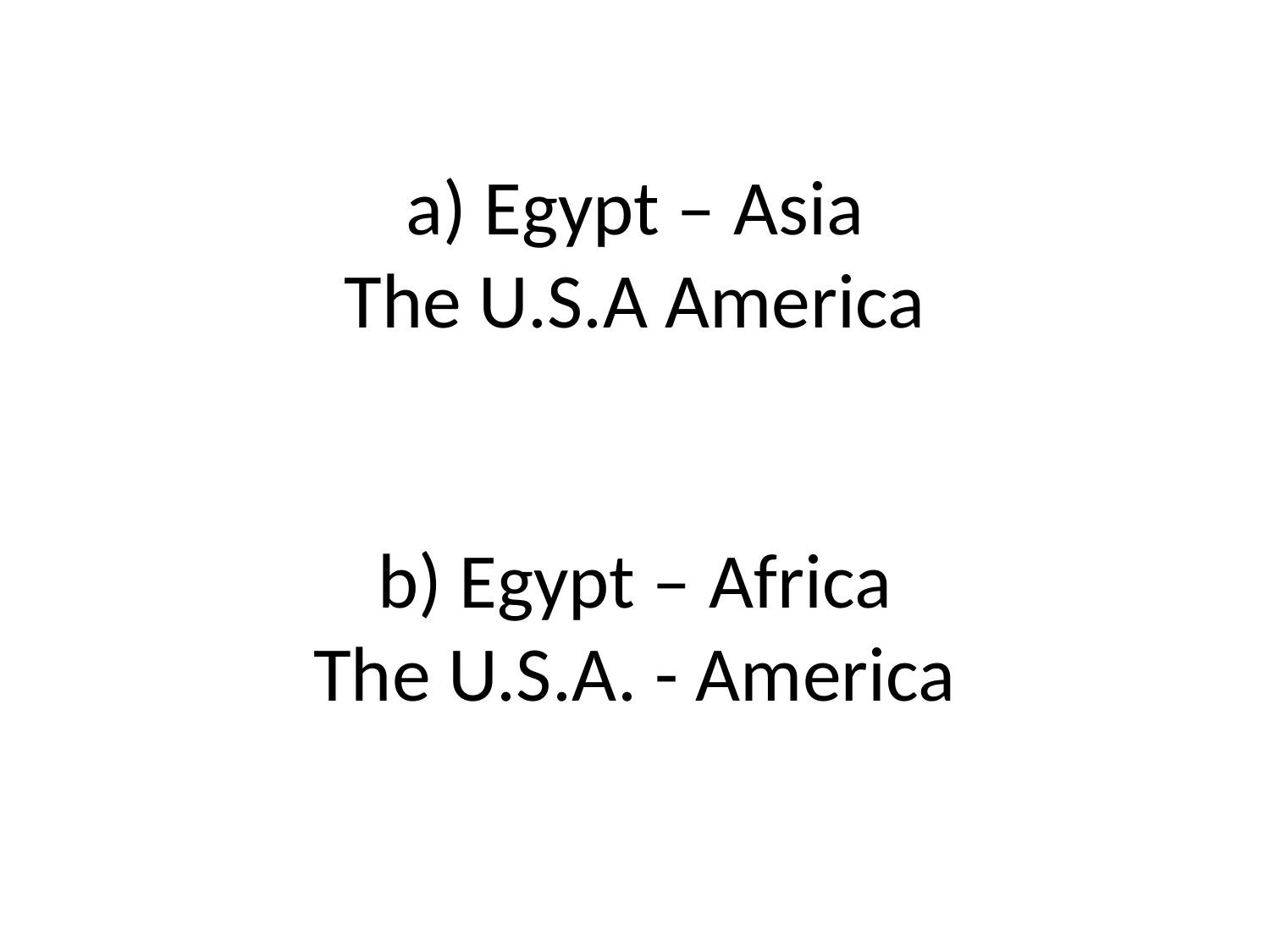

# a) Egypt – Asia The U.S.A America b) Egypt – Africa The U.S.A. - America